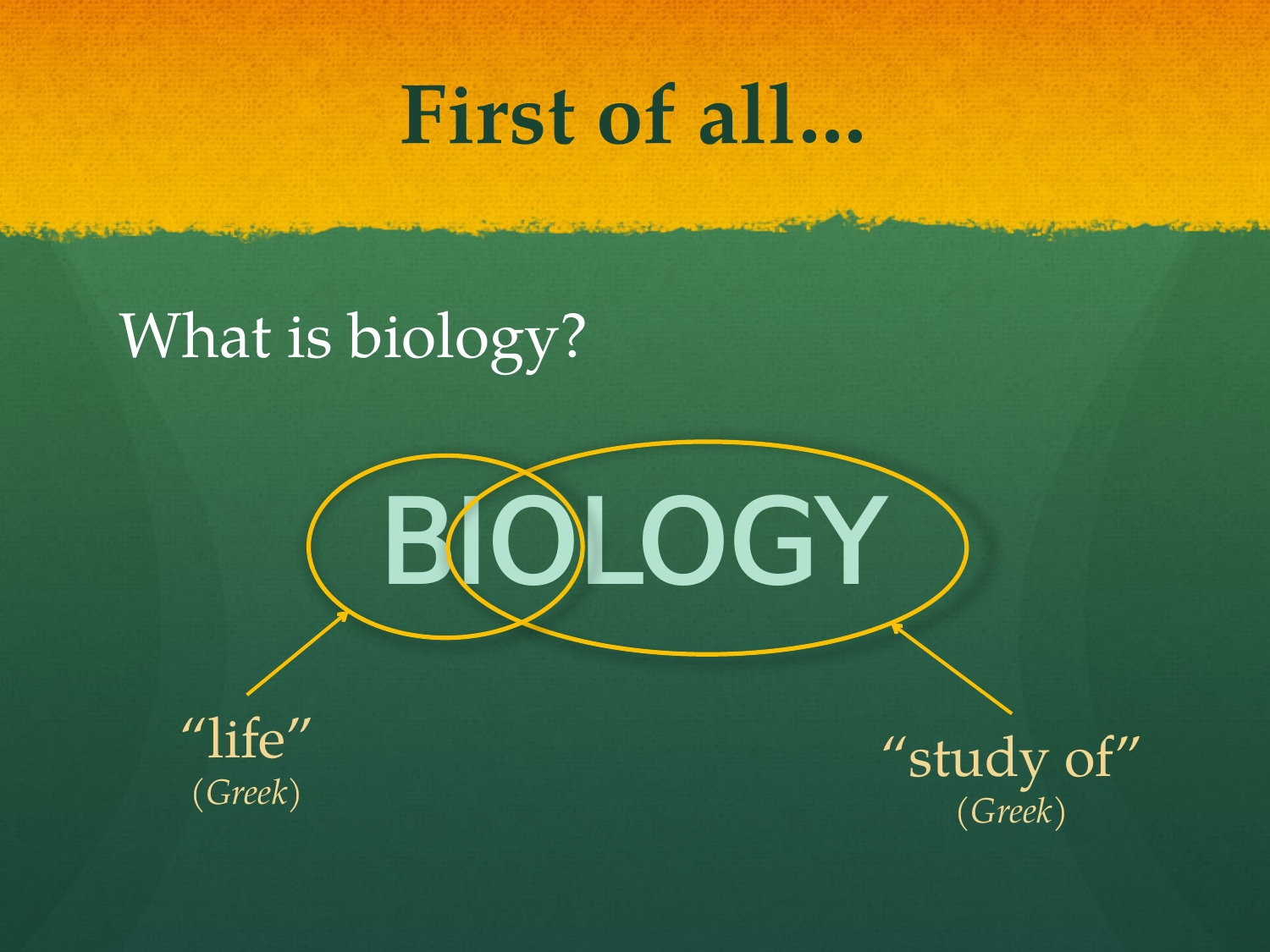

# First of all…
What is biology?

BIOLOGY

“life”
(Greek)
“study of”
(Greek)